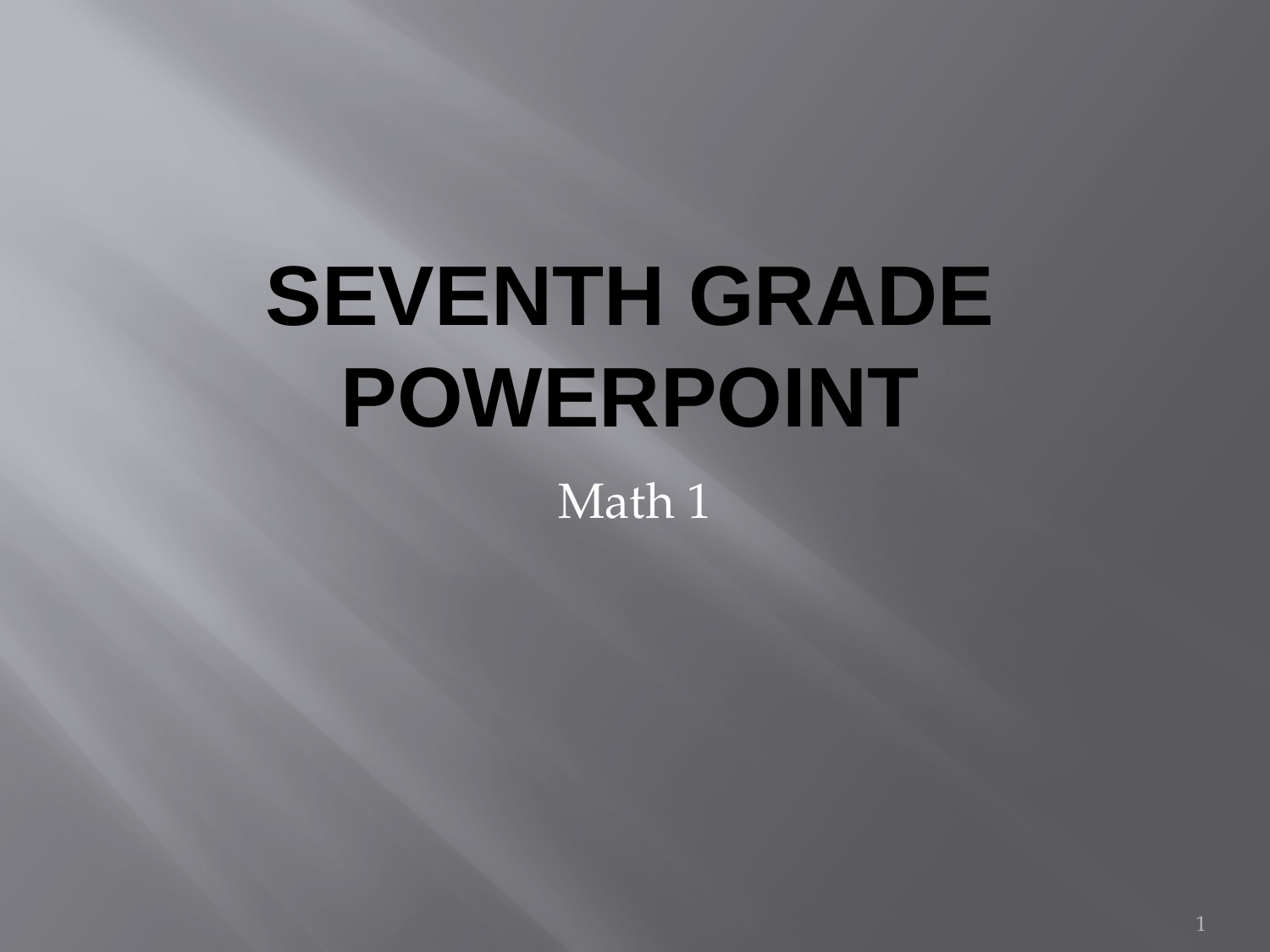

# Seventh Grade PowerPoint
Math 1
1